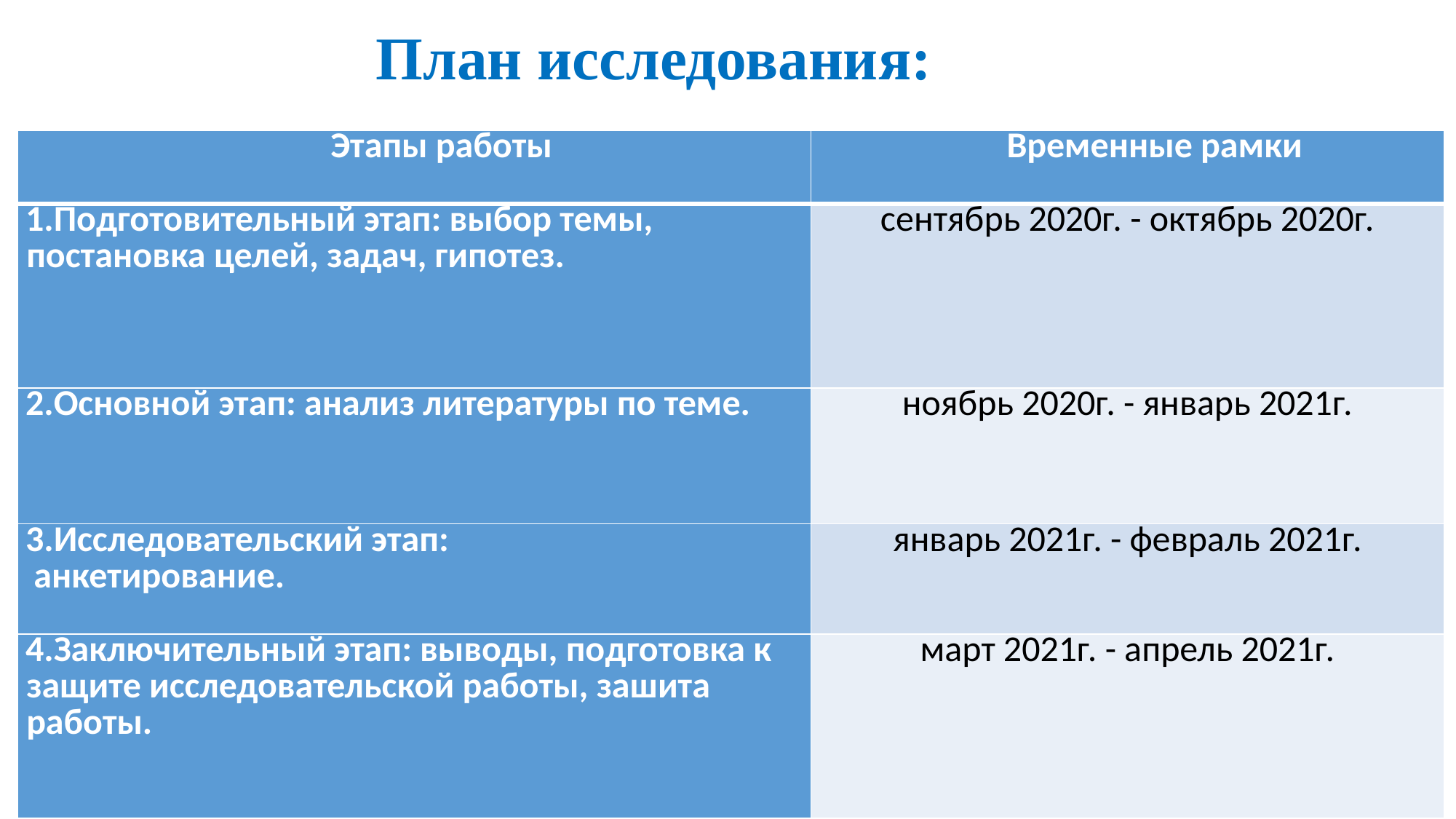

План исследования:

| Этапы работы | Временные рамки |
| --- | --- |
| 1.Подготовительный этап: выбор темы, постановка целей, задач, гипотез. | сентябрь 2020г. - октябрь 2020г. |
| 2.Основной этап: анализ литературы по теме. | ноябрь 2020г. - январь 2021г. |
| 3.Исследовательский этап: анкетирование. | январь 2021г. - февраль 2021г. |
| 4.Заключительный этап: выводы, подготовка к защите исследовательской работы, зашита работы. | март 2021г. - апрель 2021г. |